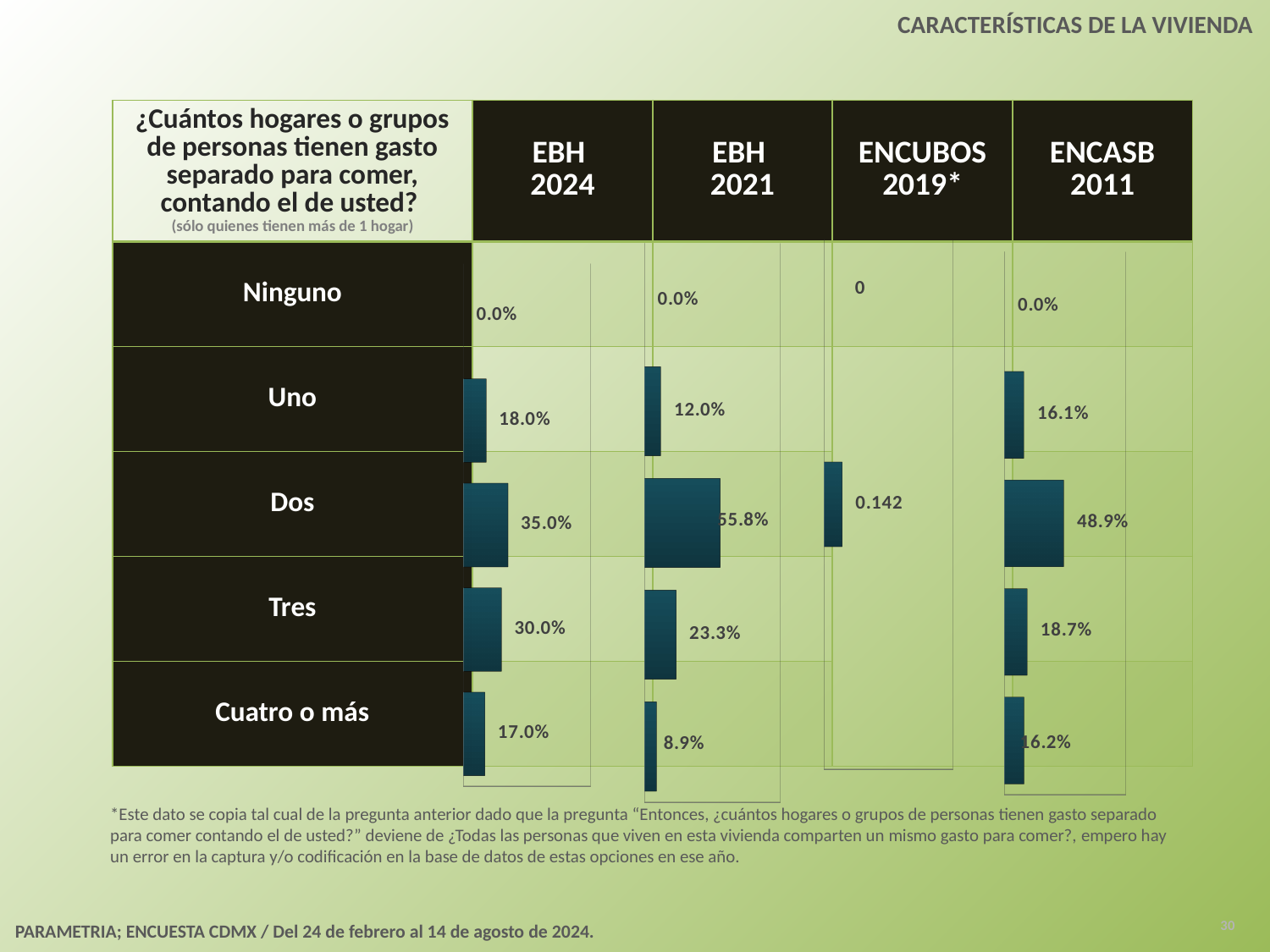

CARACTERÍSTICAS DE LA VIVIENDA
| ¿Cuántos hogares o grupos de personas tienen gasto separado para comer, contando el de usted? (sólo quienes tienen más de 1 hogar) | EBH 2024 | EBH 2021 | ENCUBOS 2019\* | ENCASB 2011 |
| --- | --- | --- | --- | --- |
| Ninguno |  |  |  |  |
| Uno |  |  |  |  |
| Dos |  |  |  |  |
| Tres |  |  |  |  |
| Cuatro o más |  |  |  |  |

[unsupported chart]

[unsupported chart]

[unsupported chart]

[unsupported chart]

*Este dato se copia tal cual de la pregunta anterior dado que la pregunta “Entonces, ¿cuántos hogares o grupos de personas tienen gasto separado para comer contando el de usted?” deviene de ¿Todas las personas que viven en esta vivienda comparten un mismo gasto para comer?, empero hay un error en la captura y/o codificación en la base de datos de estas opciones en ese año.

30
PARAMETRIA; ENCUESTA CDMX / Del 24 de febrero al 14 de agosto de 2024.